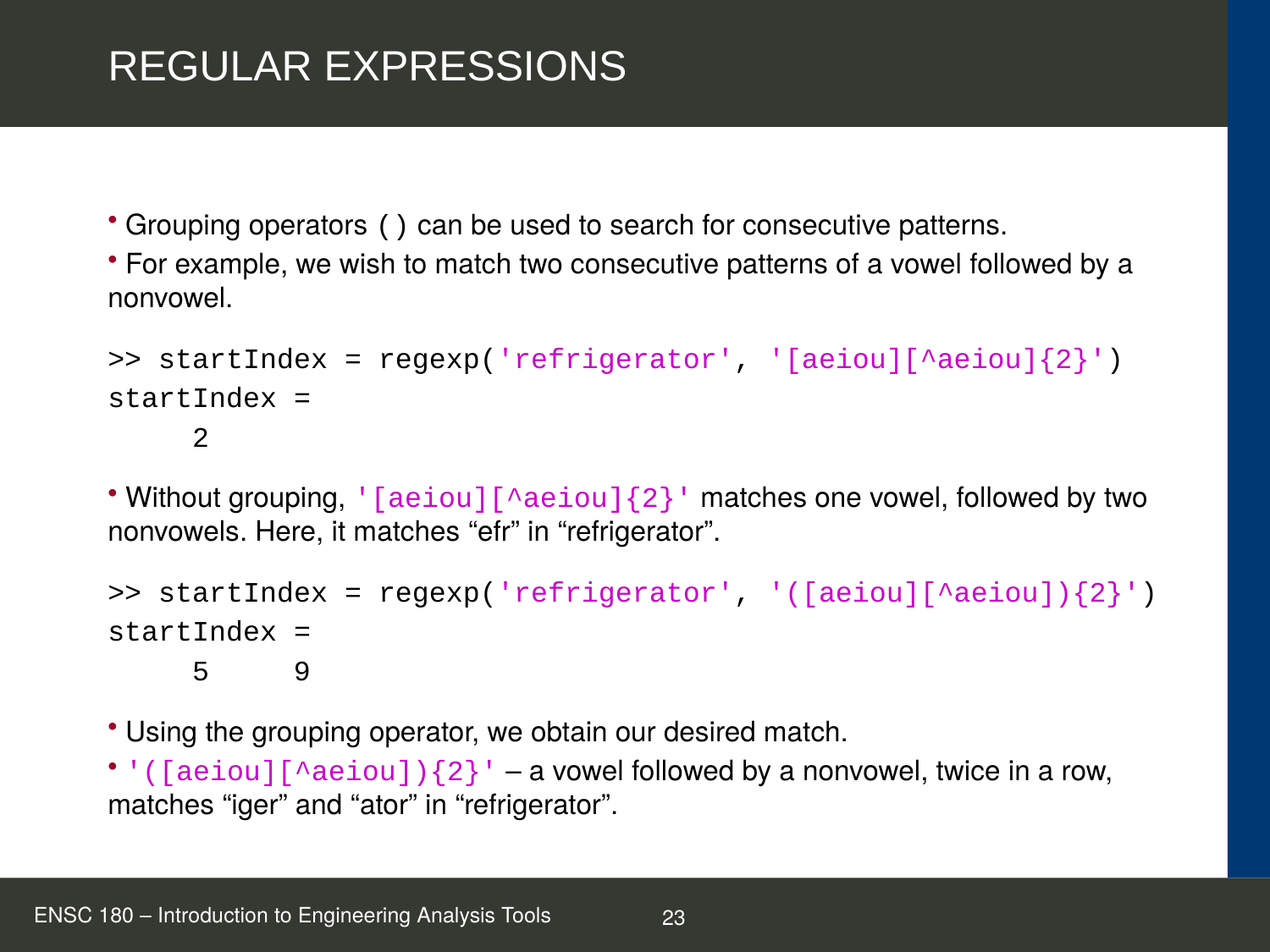

# REGULAR EXPRESSIONS
 Grouping operators () can be used to search for consecutive patterns.
 For example, we wish to match two consecutive patterns of a vowel followed by a nonvowel.
>> startIndex = regexp('refrigerator', '[aeiou][^aeiou]{2}')
startIndex =
     2
 Without grouping, '[aeiou][^aeiou]{2}' matches one vowel, followed by two nonvowels. Here, it matches “efr” in “refrigerator”.
>> startIndex = regexp('refrigerator', '([aeiou][^aeiou]){2}')
startIndex =
     5     9
 Using the grouping operator, we obtain our desired match.
 '([aeiou][^aeiou]){2}' – a vowel followed by a nonvowel, twice in a row, matches “iger” and “ator” in “refrigerator”.
ENSC 180 – Introduction to Engineering Analysis Tools